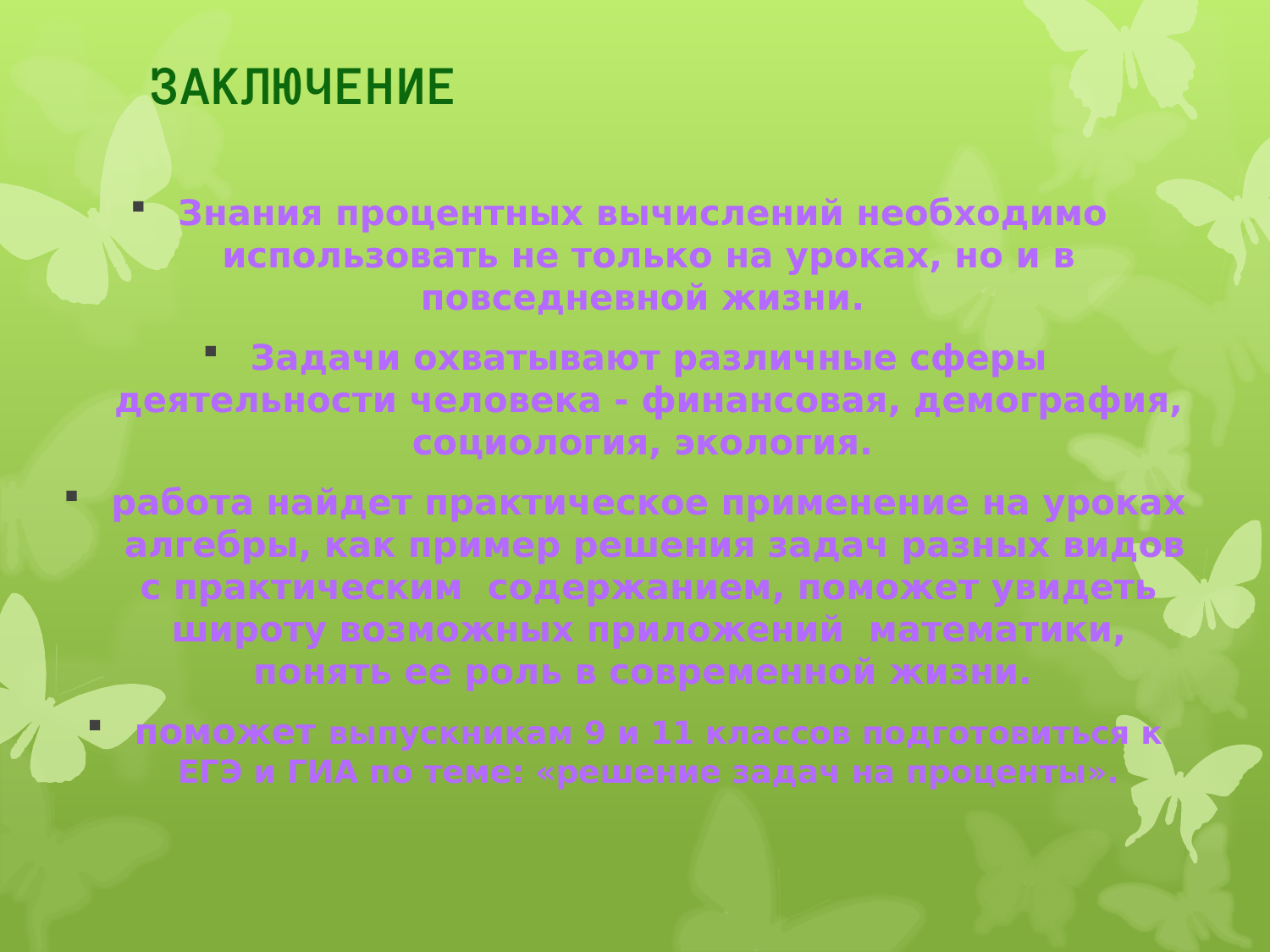

# ЗАКЛЮЧЕНИЕ
Знания процентных вычислений необходимо  использовать не только на уроках, но и в повседневной жизни.
Задачи охватывают различные сферы деятельности человека - финансовая, демография, социология, экология.
работа найдет практическое применение на уроках  алгебры, как пример решения задач разных видов с практическим  содержанием, поможет увидеть широту возможных приложений  математики, понять ее роль в современной жизни.
поможет выпускникам 9 и 11 классов подготовиться к ЕГЭ и ГИА по теме: «решение задач на проценты».